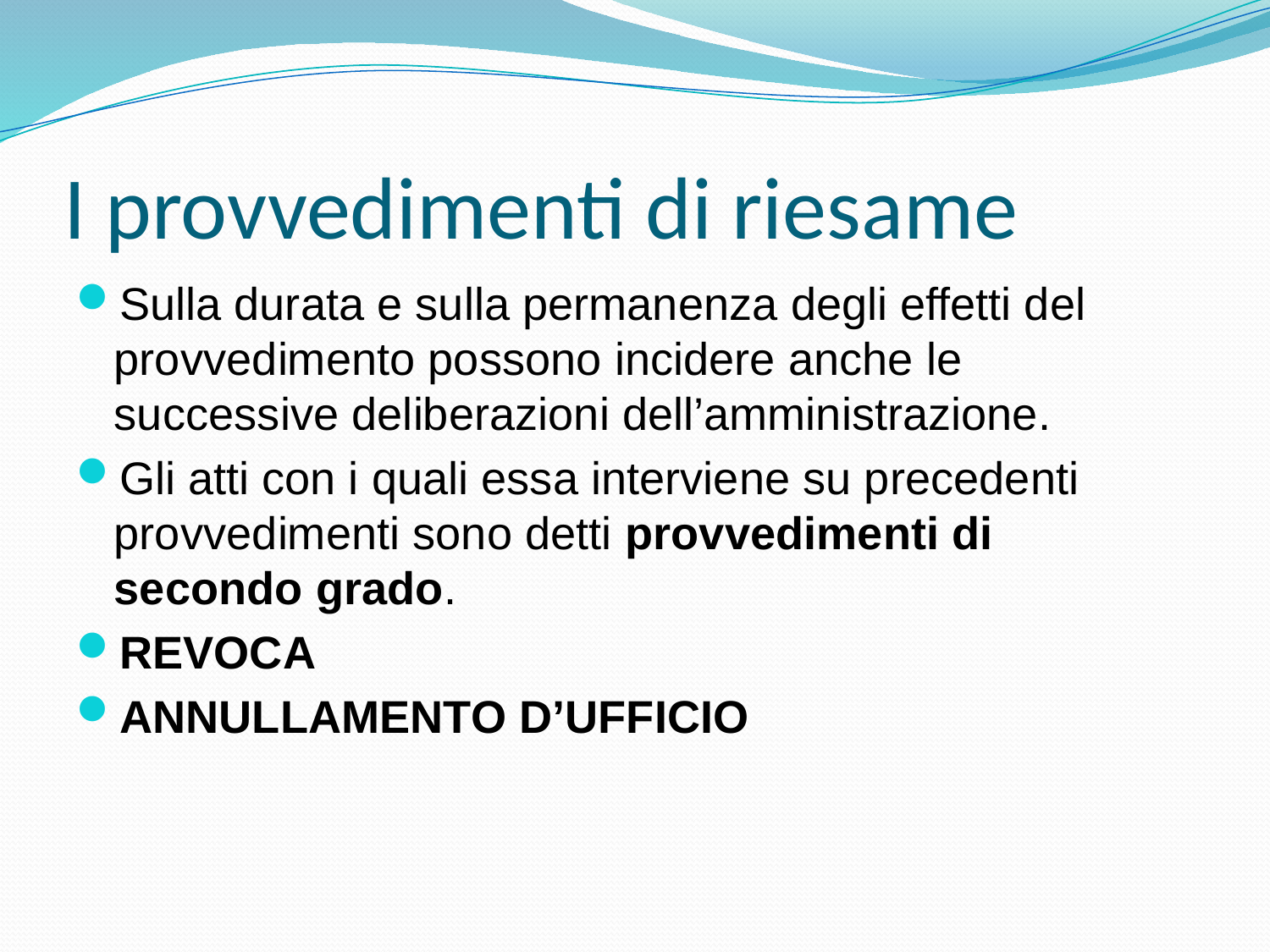

# I provvedimenti di riesame
Sulla durata e sulla permanenza degli effetti del provvedimento possono incidere anche le successive deliberazioni dell’amministrazione.
Gli atti con i quali essa interviene su precedenti provvedimenti sono detti provvedimenti di secondo grado.
REVOCA
ANNULLAMENTO D’UFFICIO